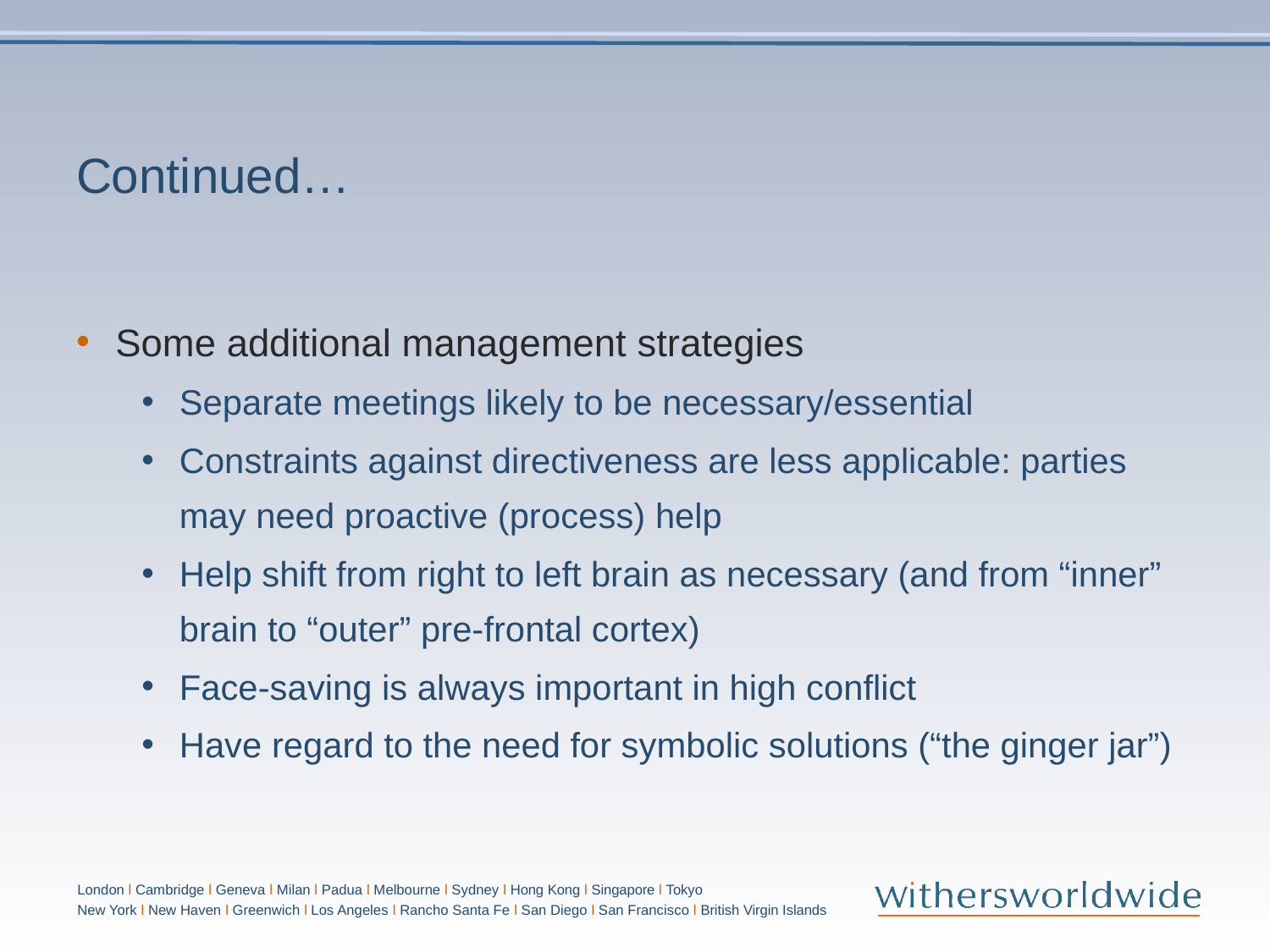

# Continued…
Some additional management strategies
Separate meetings likely to be necessary/essential
Constraints against directiveness are less applicable: parties may need proactive (process) help
Help shift from right to left brain as necessary (and from “inner” brain to “outer” pre-frontal cortex)
Face-saving is always important in high conflict
Have regard to the need for symbolic solutions (“the ginger jar”)